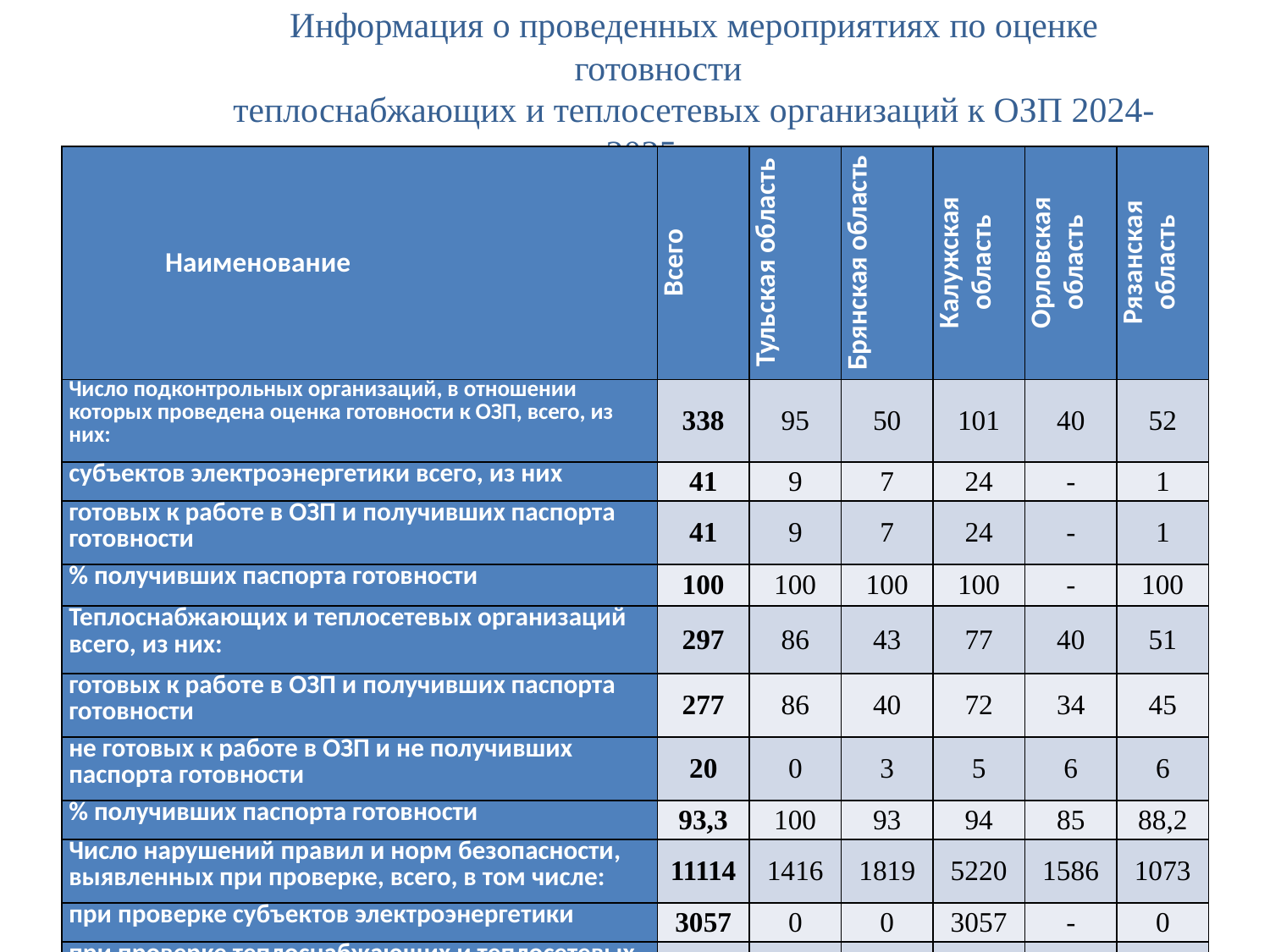

Информация о проведенных мероприятиях по оценке готовности
теплоснабжающих и теплосетевых организаций к ОЗП 2024-2025 гг.
| Наименование | Всего | Тульская область | Брянская область | Калужская область | Орловская область | Рязанская область |
| --- | --- | --- | --- | --- | --- | --- |
| Число подконтрольных организаций, в отношении которых проведена оценка готовности к ОЗП, всего, из них: | 338 | 95 | 50 | 101 | 40 | 52 |
| субъектов электроэнергетики всего, из них | 41 | 9 | 7 | 24 | - | 1 |
| готовых к работе в ОЗП и получивших паспорта готовности | 41 | 9 | 7 | 24 | - | 1 |
| % получивших паспорта готовности | 100 | 100 | 100 | 100 | - | 100 |
| Теплоснабжающих и теплосетевых организаций всего, из них: | 297 | 86 | 43 | 77 | 40 | 51 |
| готовых к работе в ОЗП и получивших паспорта готовности | 277 | 86 | 40 | 72 | 34 | 45 |
| не готовых к работе в ОЗП и не получивших паспорта готовности | 20 | 0 | 3 | 5 | 6 | 6 |
| % получивших паспорта готовности | 93,3 | 100 | 93 | 94 | 85 | 88,2 |
| Число нарушений правил и норм безопасности, выявленных при проверке, всего, в том числе: | 11114 | 1416 | 1819 | 5220 | 1586 | 1073 |
| при проверке субъектов электроэнергетики | 3057 | 0 | 0 | 3057 | - | 0 |
| при проверке теплоснабжающих и теплосетевых организаций | 8057 | 1416 | 1819 | 2163 | 1586 | 1073 |
13